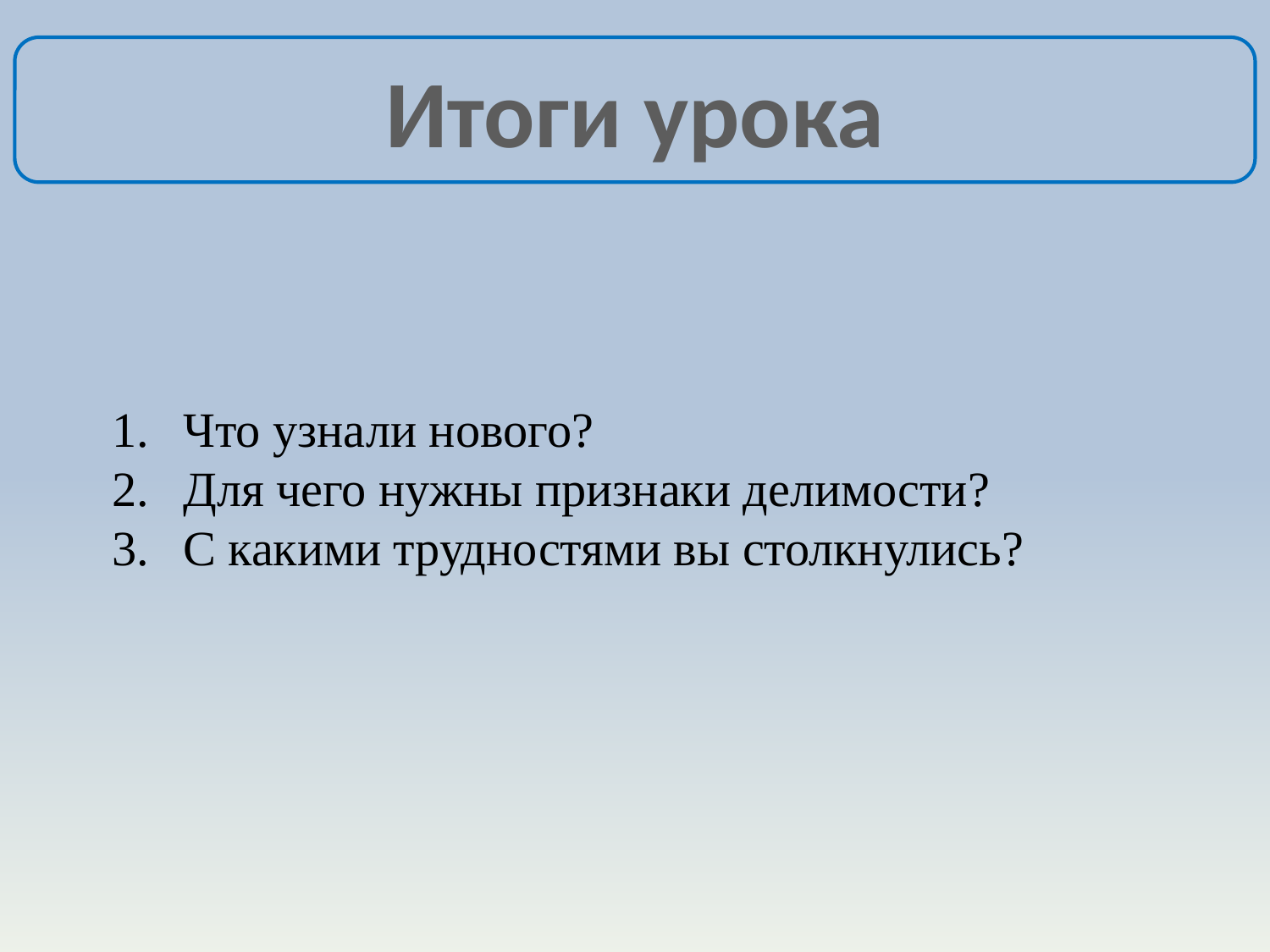

Итоги урока
Что узнали нового?
Для чего нужны признаки делимости?
С какими трудностями вы столкнулись?